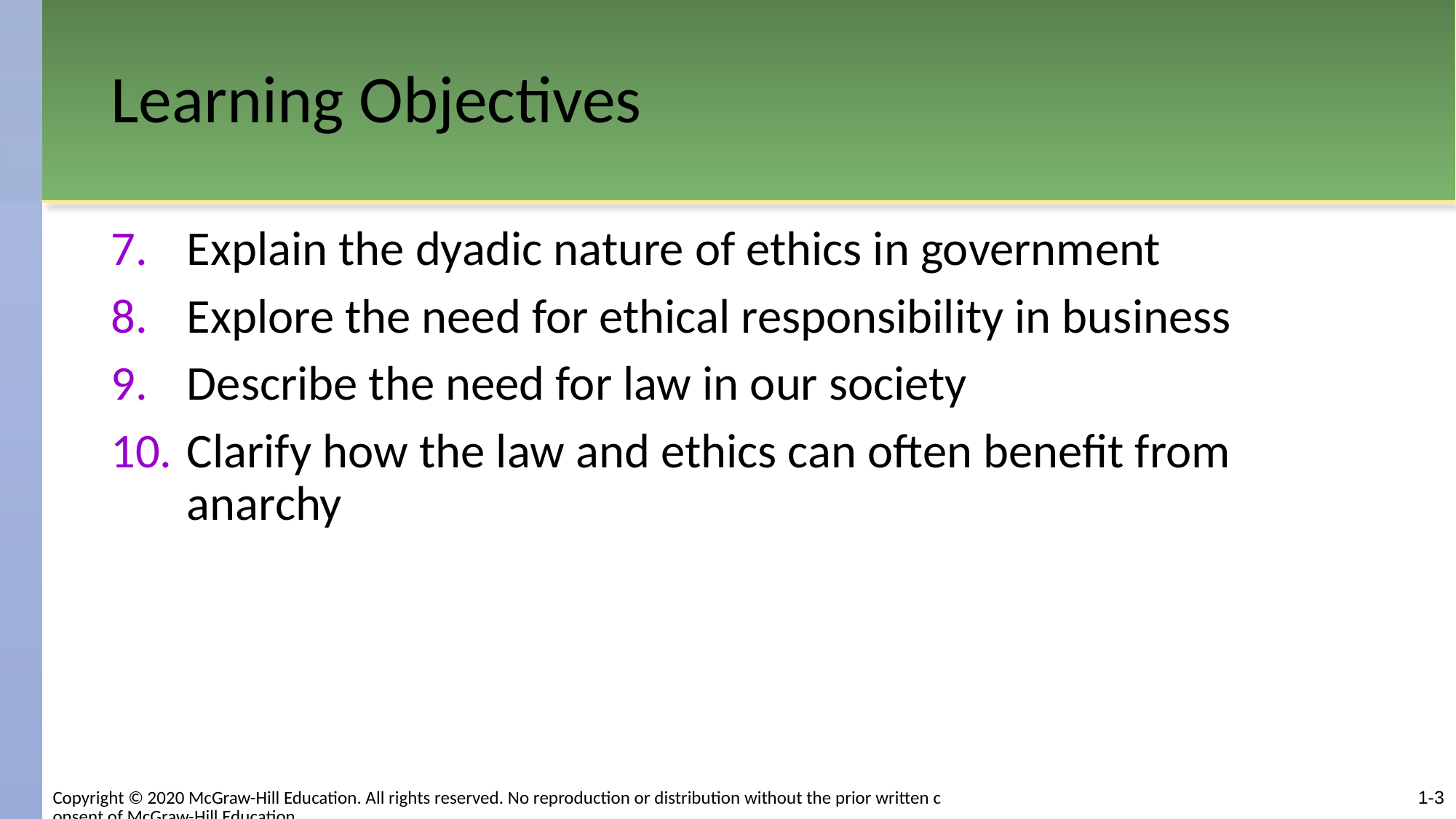

# Learning Objectives
Explain the dyadic nature of ethics in government
Explore the need for ethical responsibility in business
Describe the need for law in our society
Clarify how the law and ethics can often benefit from anarchy
1-3
Copyright © 2020 McGraw-Hill Education. All rights reserved. No reproduction or distribution without the prior written consent of McGraw-Hill Education.